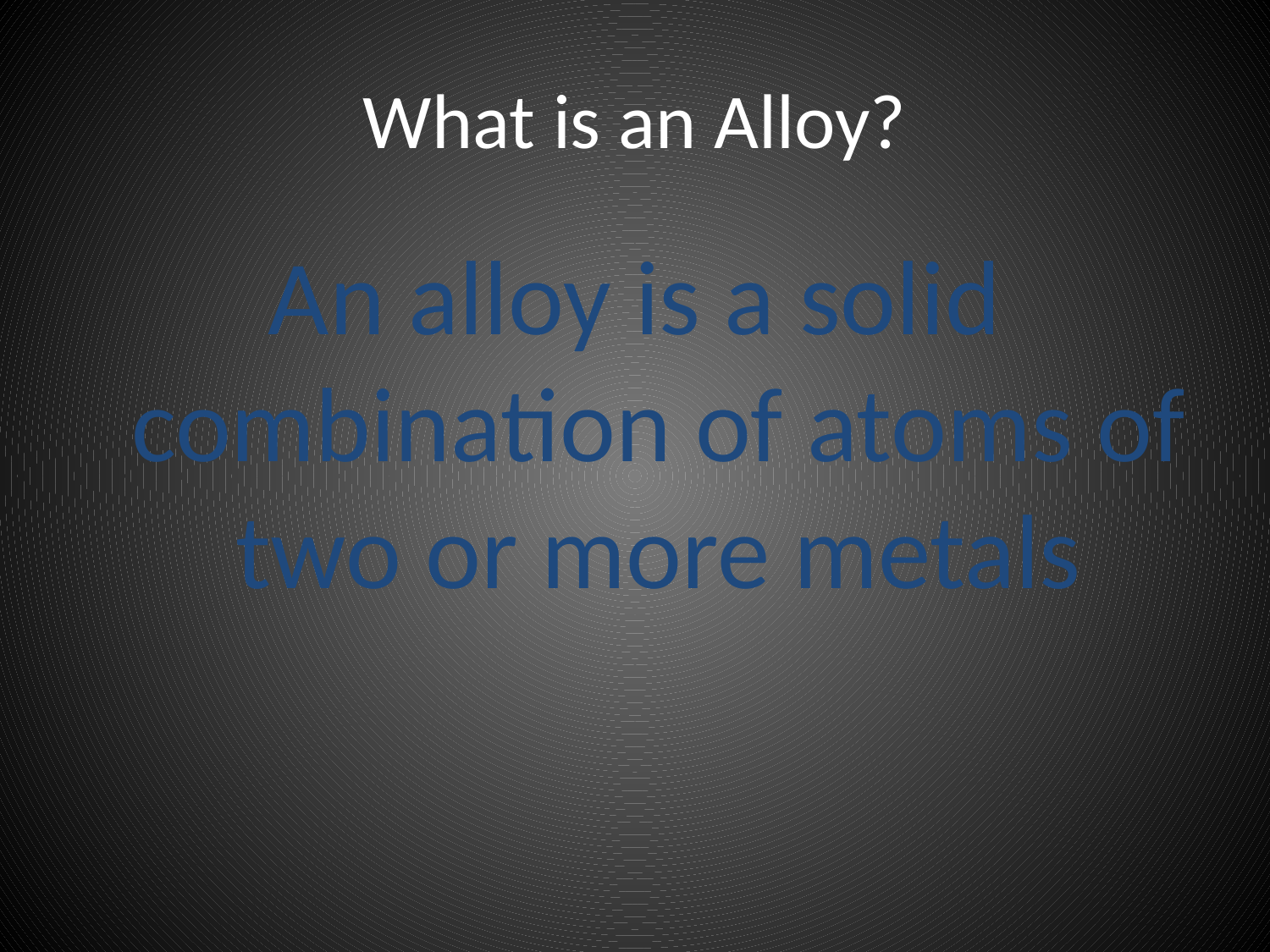

# What is an Alloy?
An alloy is a solid combination of atoms of two or more metals